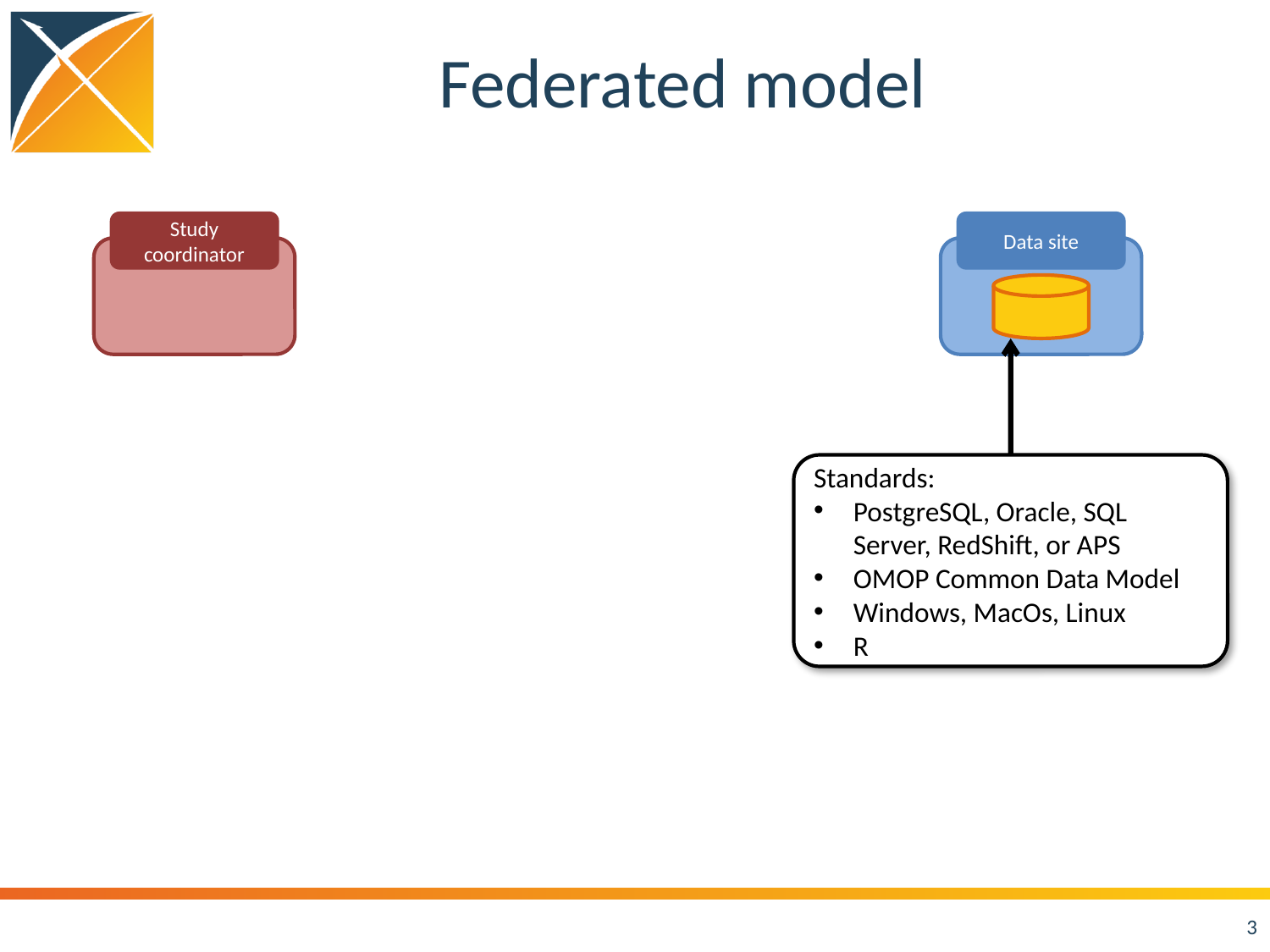

# Federated model
Study coordinator

Data site

Standards:
PostgreSQL, Oracle, SQL Server, RedShift, or APS
OMOP Common Data Model
Windows, MacOs, Linux
R
3